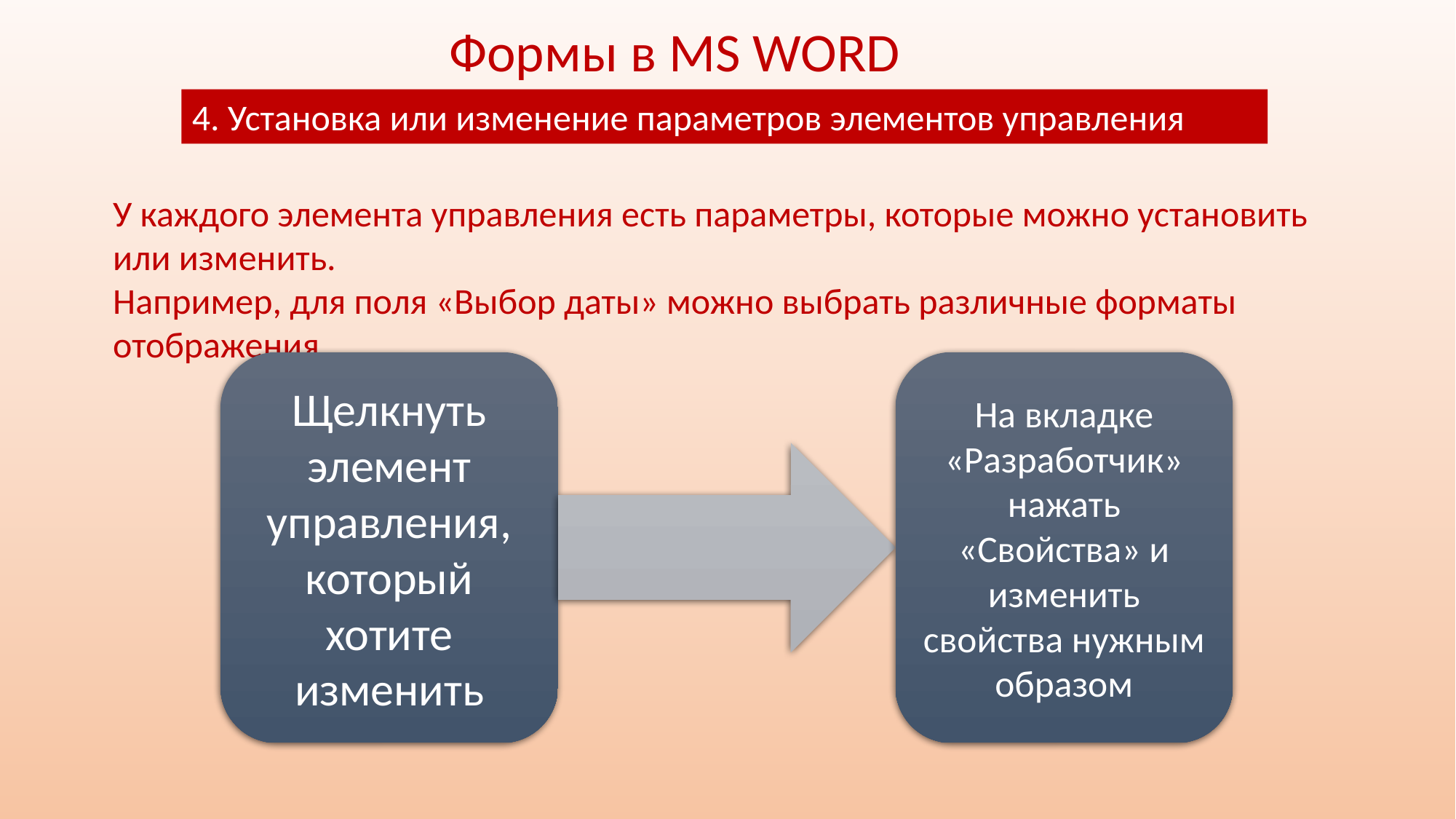

Формы в MS WORD
4. Установка или изменение параметров элементов управления
У каждого элемента управления есть параметры, которые можно установить или изменить.
Например, для поля «Выбор даты» можно выбрать различные форматы отображения.
Щелкнуть элемент управления, который хотите изменить
На вкладке «Разработчик» нажать «Свойства» и изменить свойства нужным образом